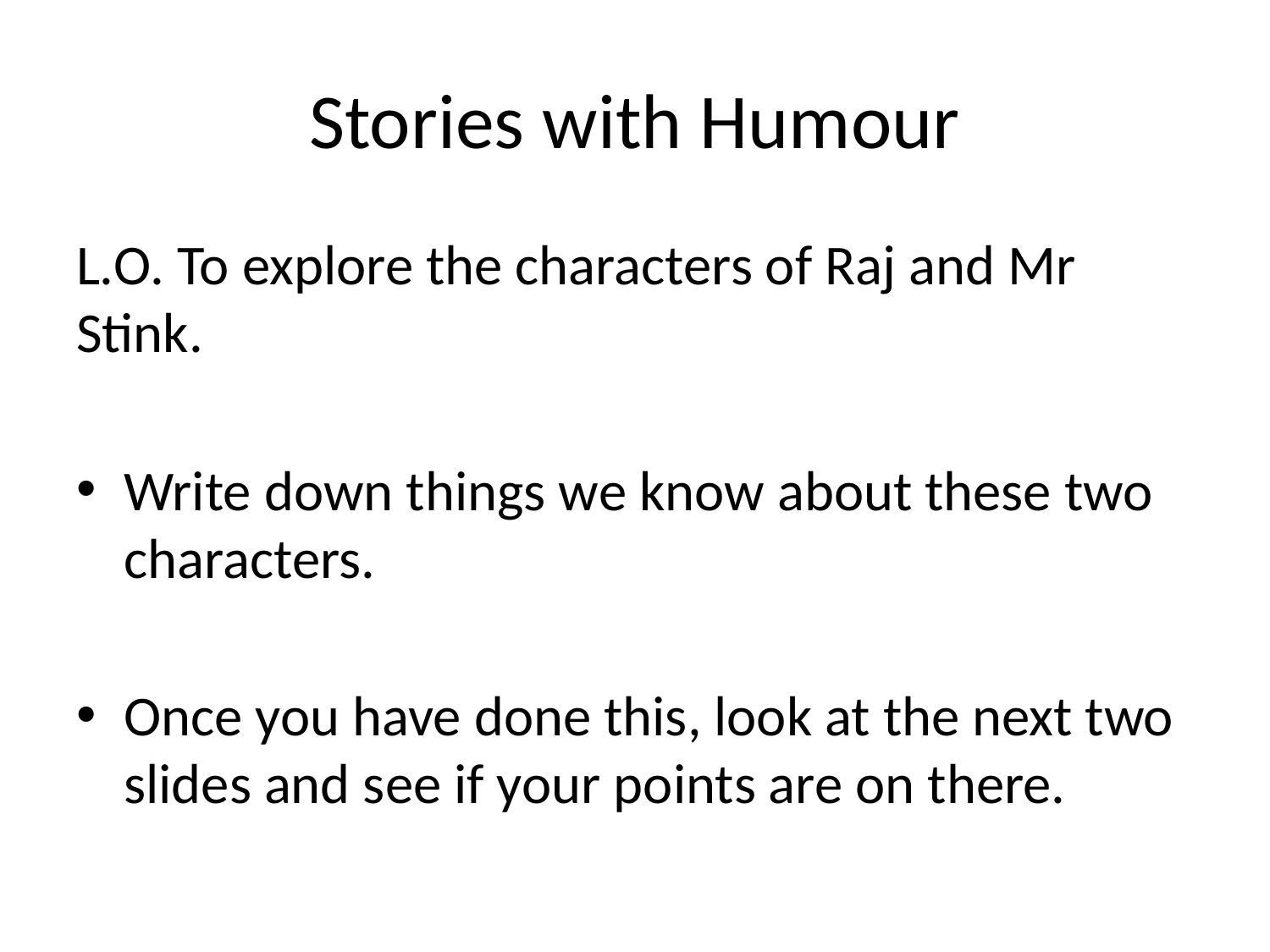

# Stories with Humour
L.O. To explore the characters of Raj and Mr Stink.

Write down things we know about these two characters.

Once you have done this, look at the next two slides and see if your points are on there.